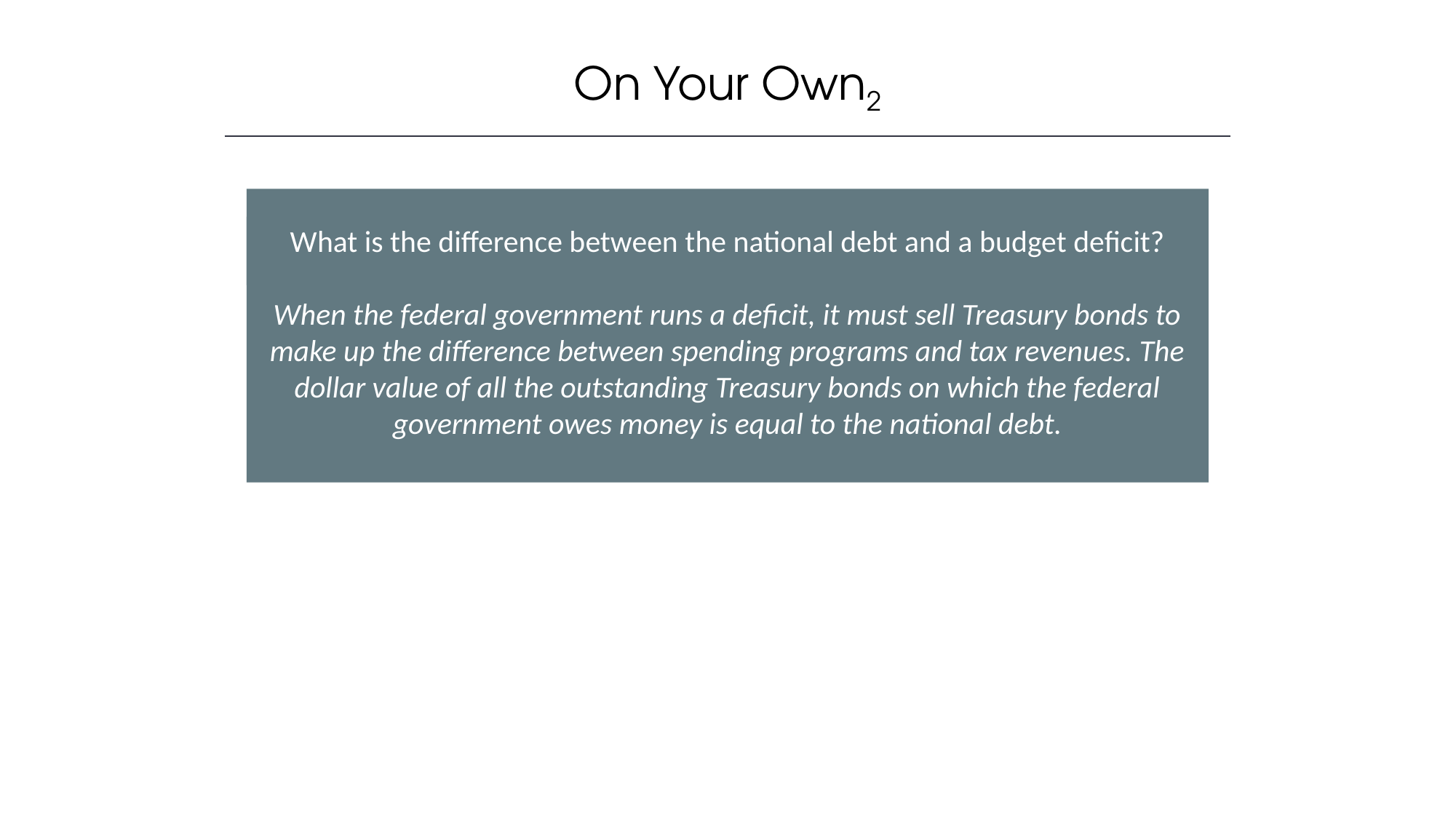

On Your Own2

What is the difference between the national debt and a budget deficit?

When the federal government runs a deficit, it must sell Treasury bonds to make up the difference between spending programs and tax revenues. The dollar value of all the outstanding Treasury bonds on which the federal government owes money is equal to the national debt.